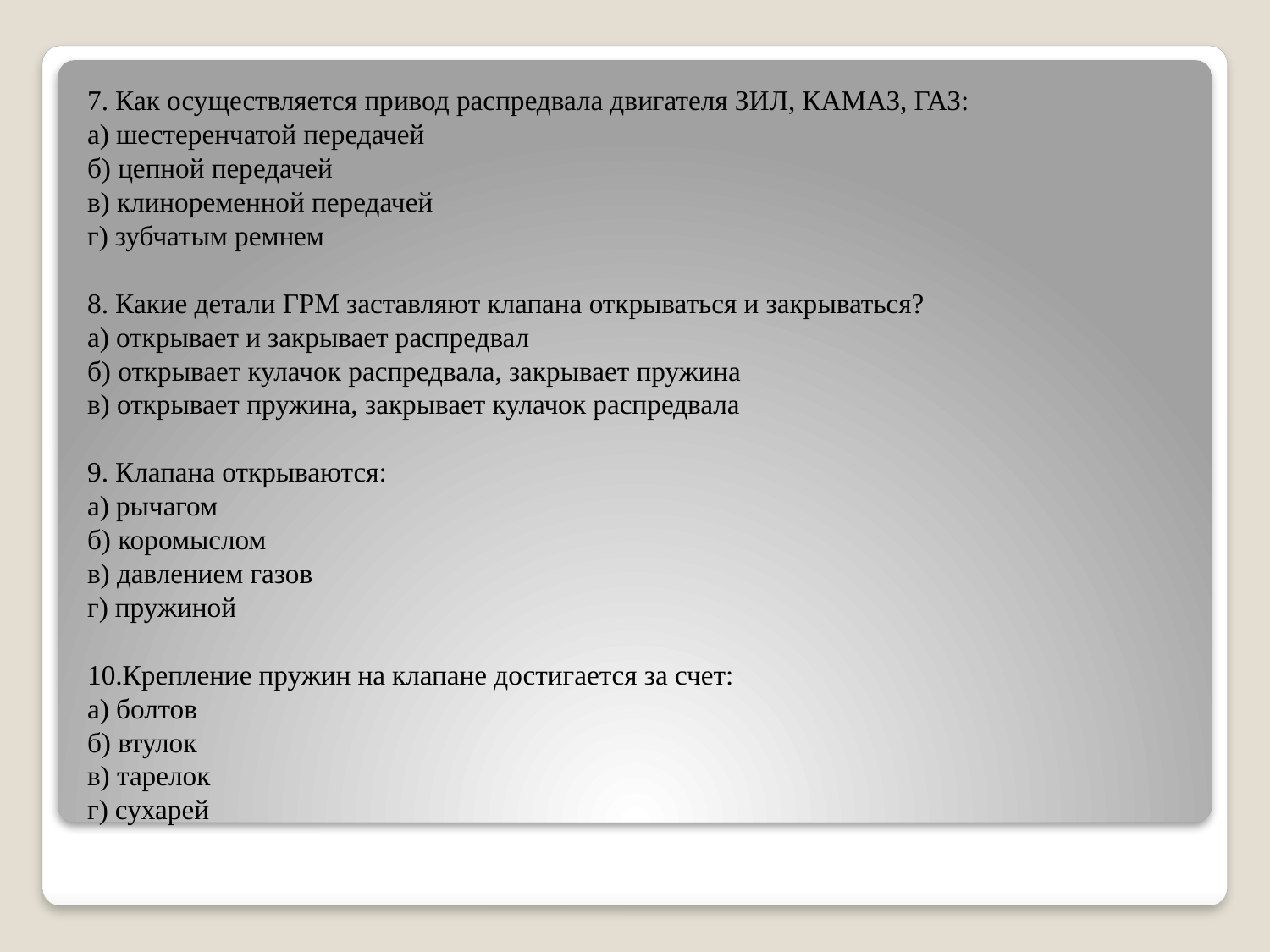

7. Как осуществляется привод распредвала двигателя ЗИЛ, КАМАЗ, ГАЗ:
а) шестеренчатой передачей
б) цепной передачей
в) клиноременной передачей
г) зубчатым ремнем

8. Какие детали ГРМ заставляют клапана открываться и закрываться?
а) открывает и закрывает распредвал
б) открывает кулачок распредвала, закрывает пружина
в) открывает пружина, закрывает кулачок распредвала

9. Клапана открываются:
а) рычагом
б) коромыслом
в) давлением газов
г) пружиной

10.Крепление пружин на клапане достигается за счет:
а) болтов
б) втулок
в) тарелок
г) сухарей